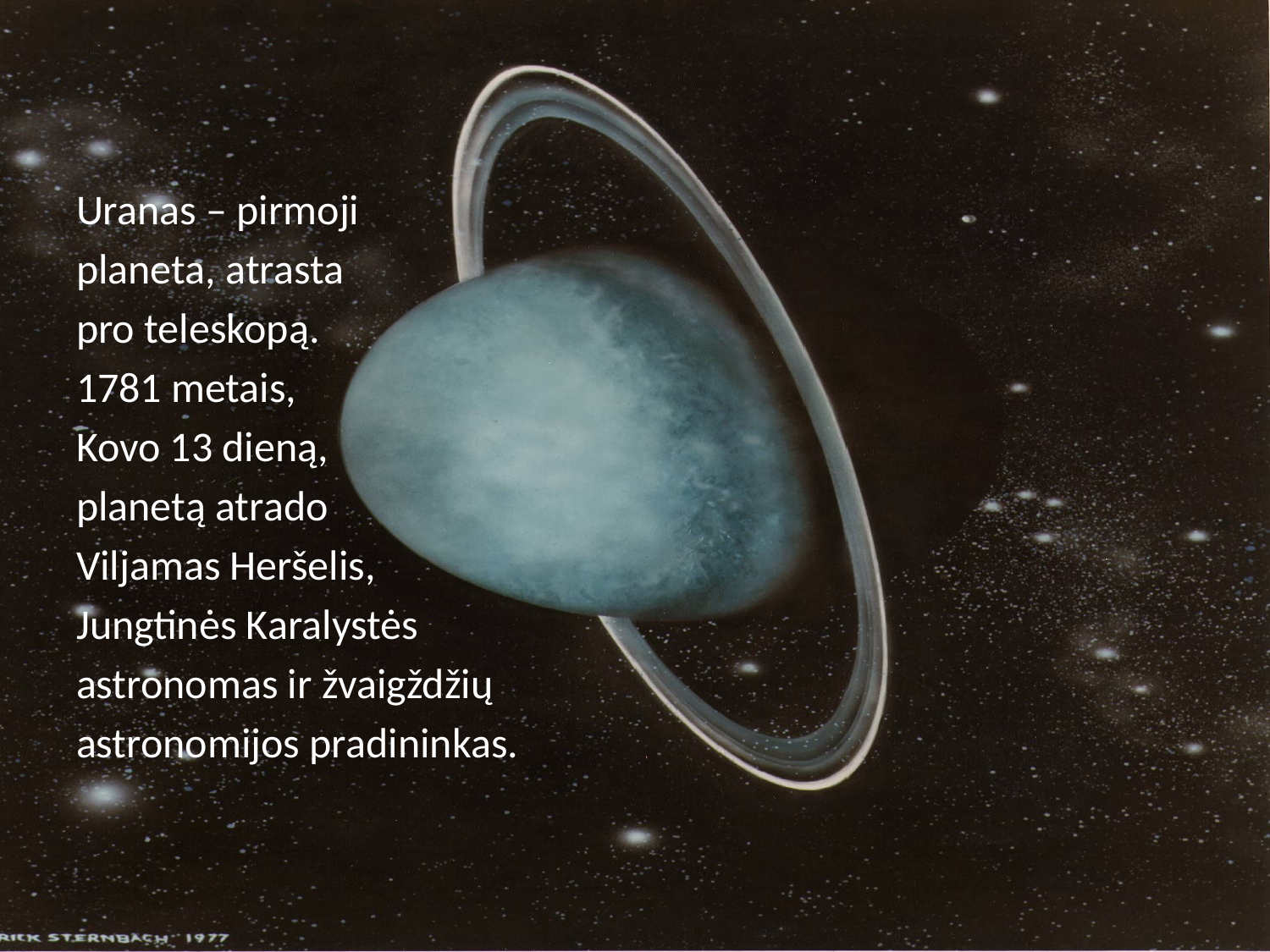

Uranas – pirmoji
planeta, atrasta
pro teleskopą.
1781 metais,
Kovo 13 dieną,
planetą atrado
Viljamas Heršelis,
Jungtinės Karalystės
astronomas ir žvaigždžių
astronomijos pradininkas.